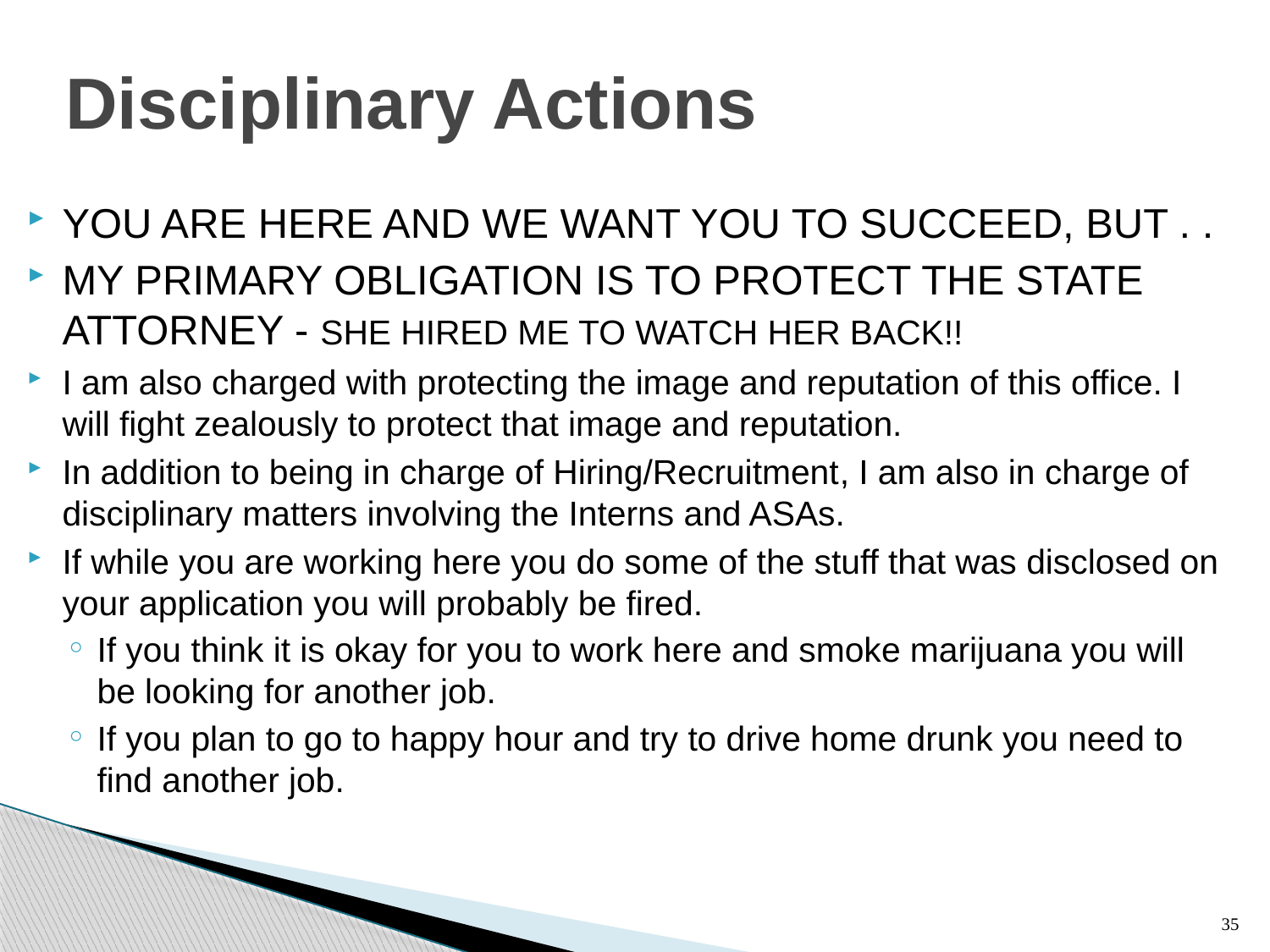

# Disciplinary Actions
YOU ARE HERE AND WE WANT YOU TO SUCCEED, BUT . .
MY PRIMARY OBLIGATION IS TO PROTECT THE STATE ATTORNEY - SHE HIRED ME TO WATCH HER BACK!!
I am also charged with protecting the image and reputation of this office. I will fight zealously to protect that image and reputation.
In addition to being in charge of Hiring/Recruitment, I am also in charge of disciplinary matters involving the Interns and ASAs.
If while you are working here you do some of the stuff that was disclosed on your application you will probably be fired.
If you think it is okay for you to work here and smoke marijuana you will be looking for another job.
If you plan to go to happy hour and try to drive home drunk you need to find another job.

35